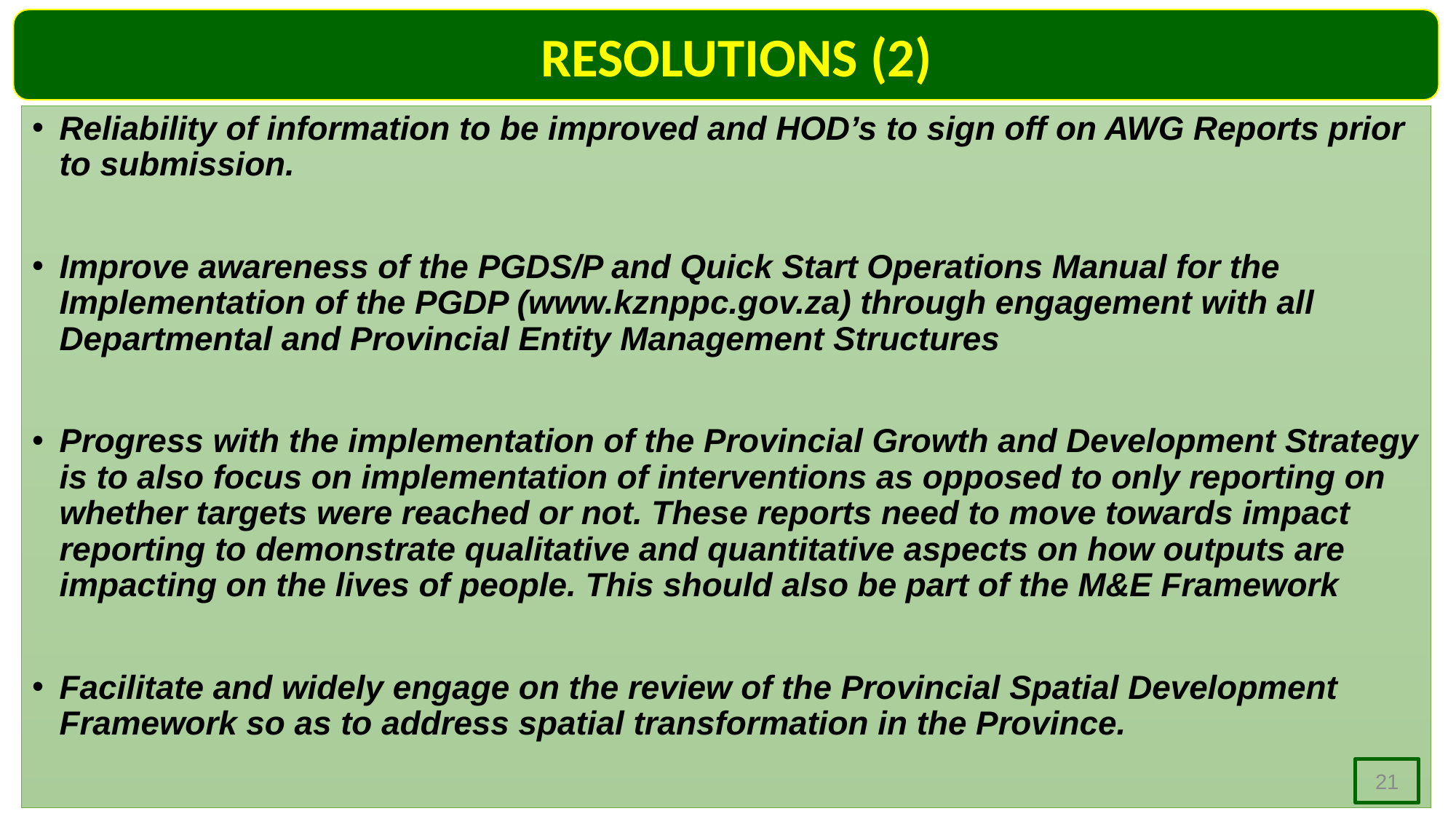

RESOLUTIONS (2)
Reliability of information to be improved and HOD’s to sign off on AWG Reports prior to submission.

Improve awareness of the PGDS/P and Quick Start Operations Manual for the Implementation of the PGDP (www.kznppc.gov.za) through engagement with all Departmental and Provincial Entity Management Structures

Progress with the implementation of the Provincial Growth and Development Strategy is to also focus on implementation of interventions as opposed to only reporting on whether targets were reached or not. These reports need to move towards impact reporting to demonstrate qualitative and quantitative aspects on how outputs are impacting on the lives of people. This should also be part of the M&E Framework

Facilitate and widely engage on the review of the Provincial Spatial Development Framework so as to address spatial transformation in the Province.

21